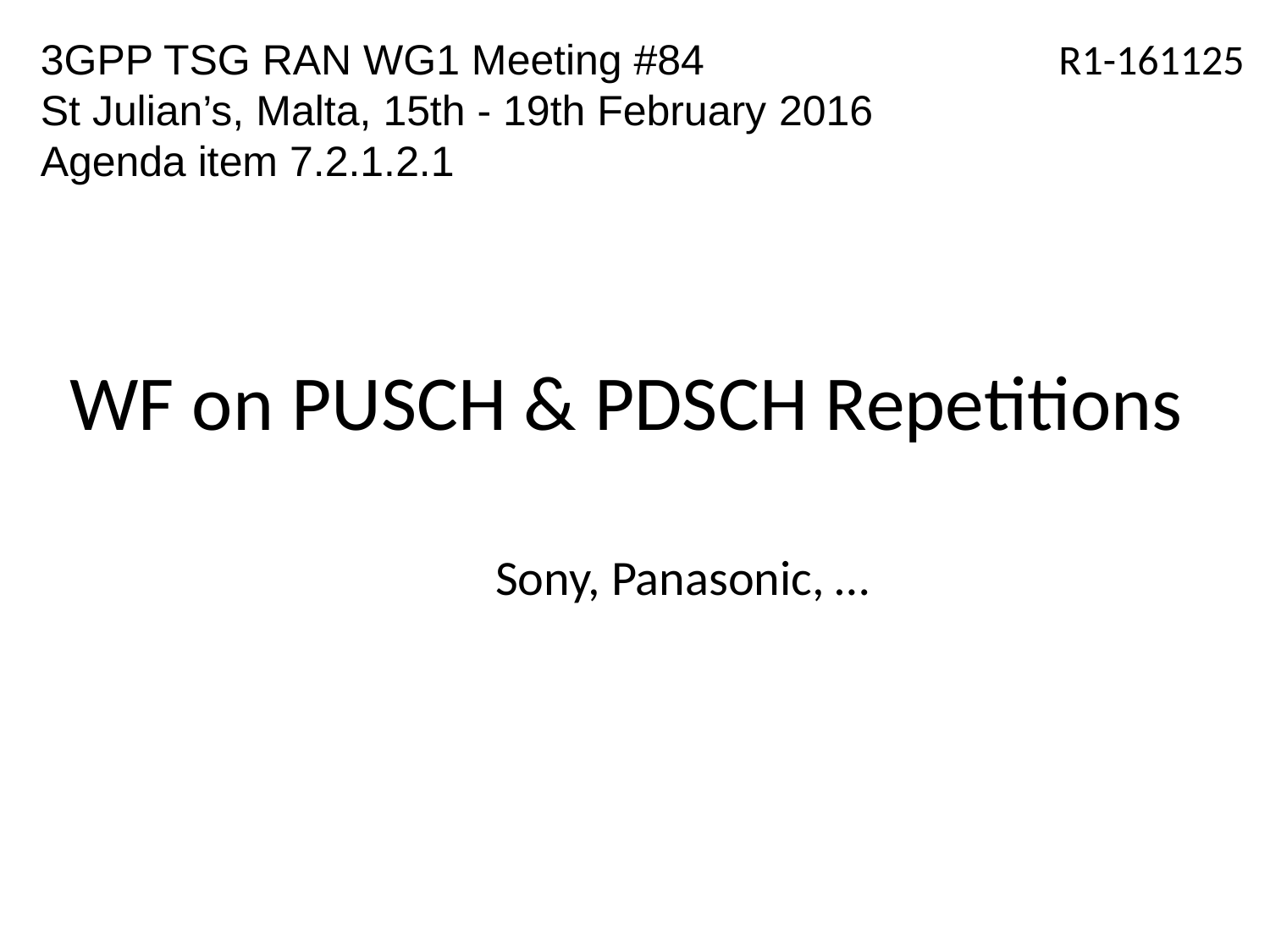

3GPP TSG RAN WG1 Meeting #84
St Julian’s, Malta, 15th - 19th February 2016
Agenda item 7.2.1.2.1
R1-161125
# WF on PUSCH & PDSCH Repetitions
Sony, Panasonic, …